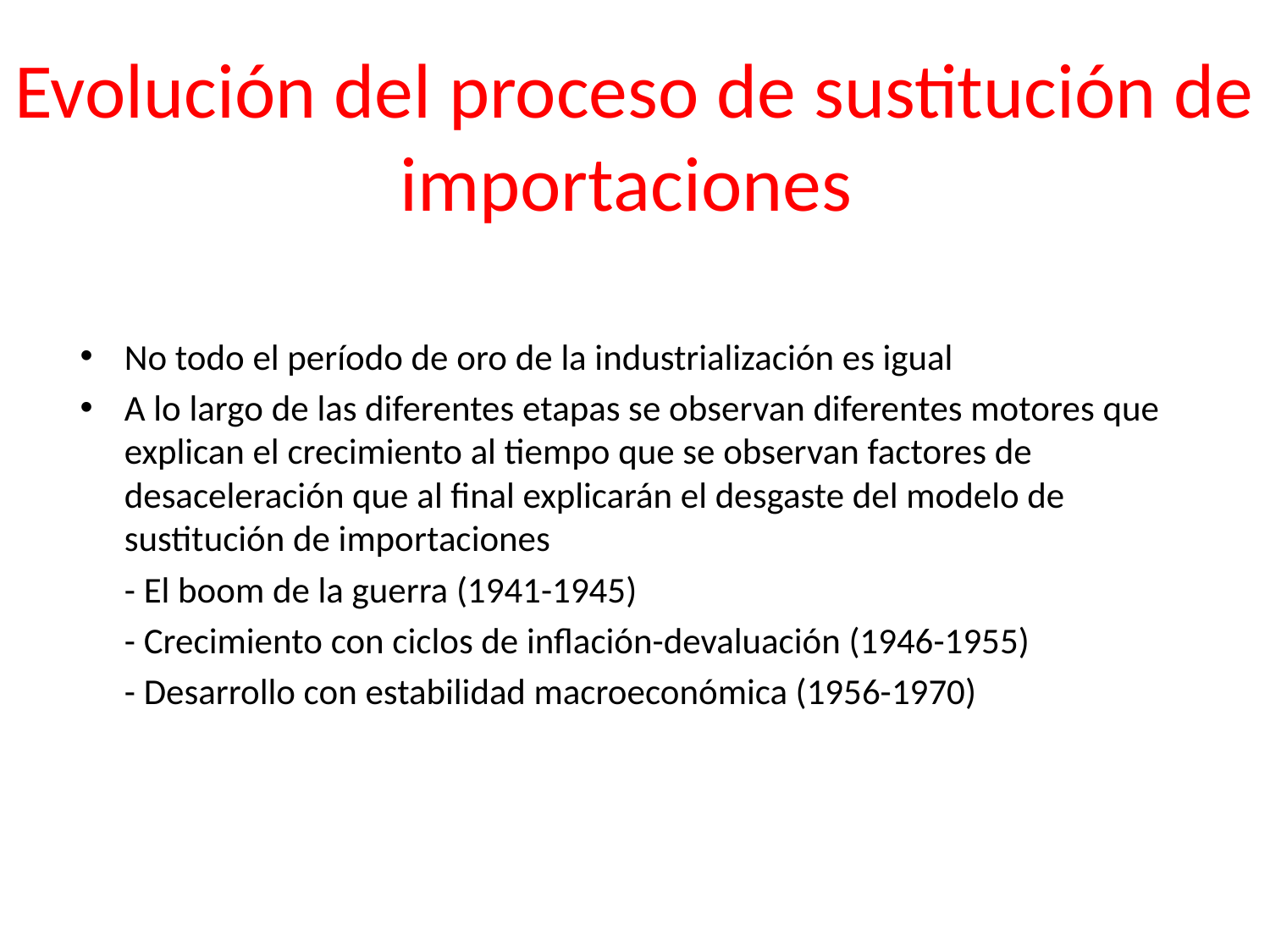

# Evolución del proceso de sustitución de importaciones
No todo el período de oro de la industrialización es igual
A lo largo de las diferentes etapas se observan diferentes motores que explican el crecimiento al tiempo que se observan factores de desaceleración que al final explicarán el desgaste del modelo de sustitución de importaciones
		- El boom de la guerra (1941-1945)
		- Crecimiento con ciclos de inflación-devaluación (1946-1955)
		- Desarrollo con estabilidad macroeconómica (1956-1970)